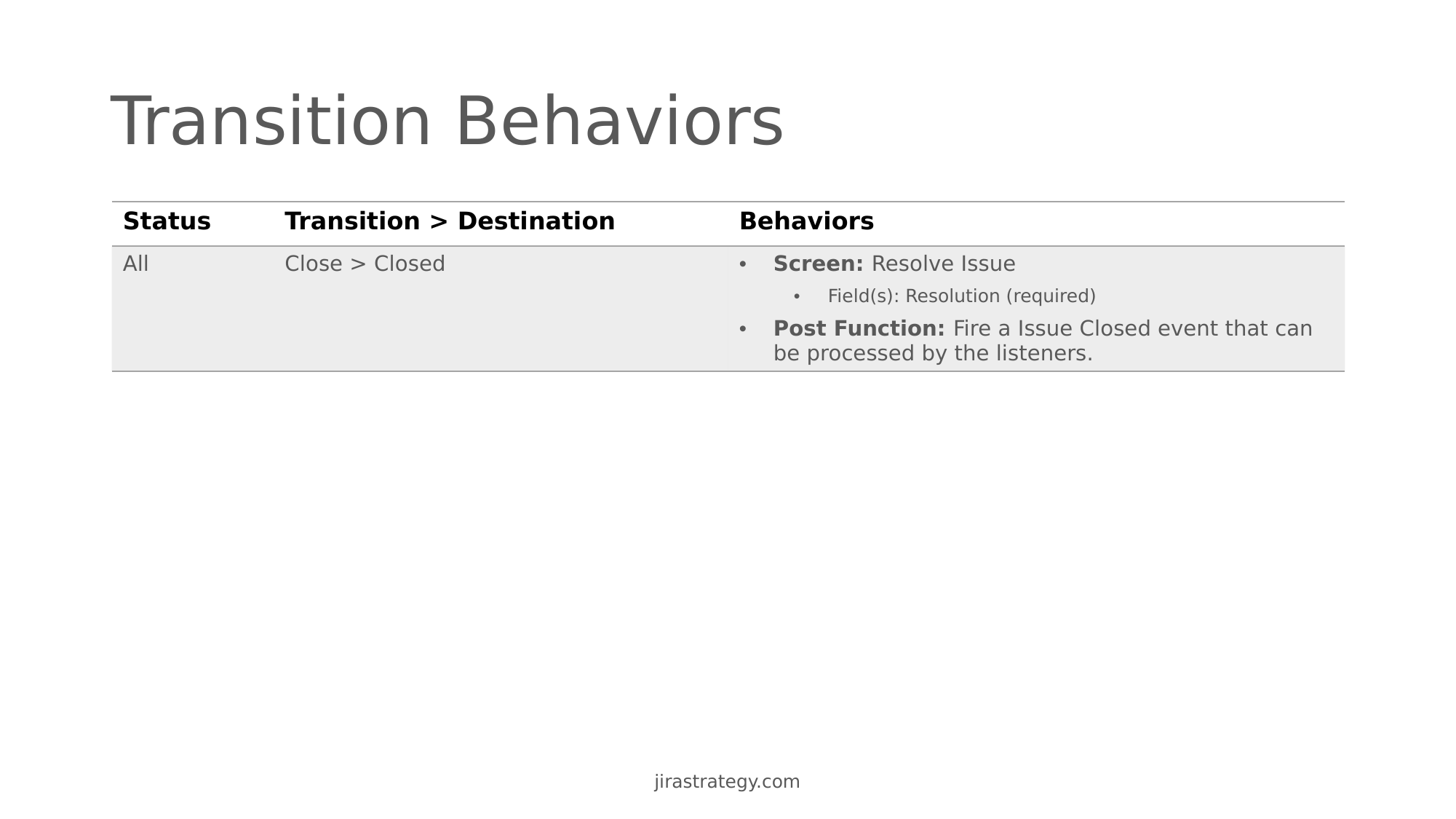

# Transition Behaviors
| Status | Transition > Destination | Behaviors |
| --- | --- | --- |
| All | Close > Closed | Screen: Resolve Issue Field(s): Resolution (required) Post Function: Fire a Issue Closed event that can be processed by the listeners. |
jirastrategy.com